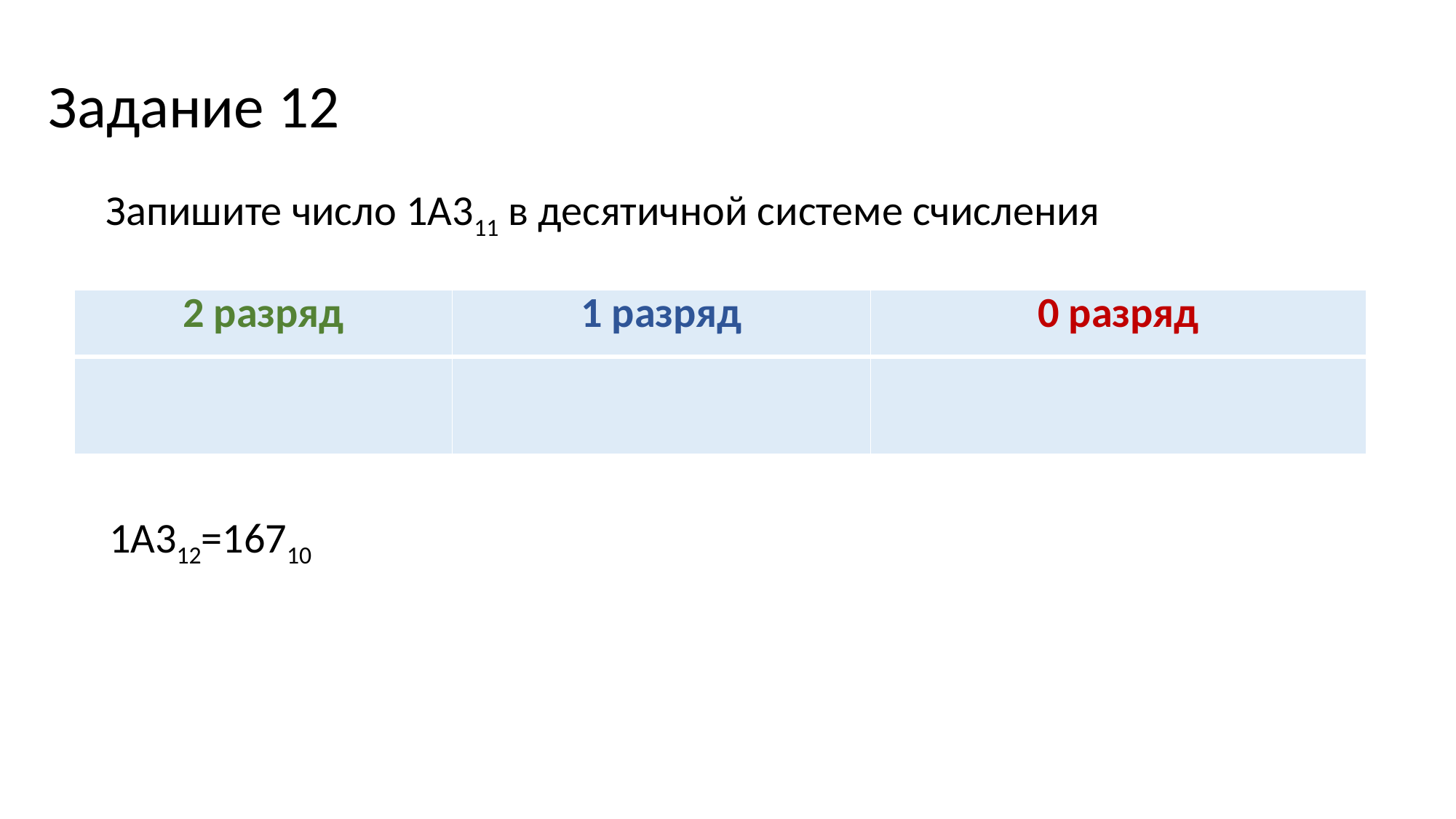

Задание 12
 Запишите число 1А311 в десятичной системе счисления
| 2 разряд | 1 разряд | 0 разряд |
| --- | --- | --- |
|  |  |  |
1А312=16710